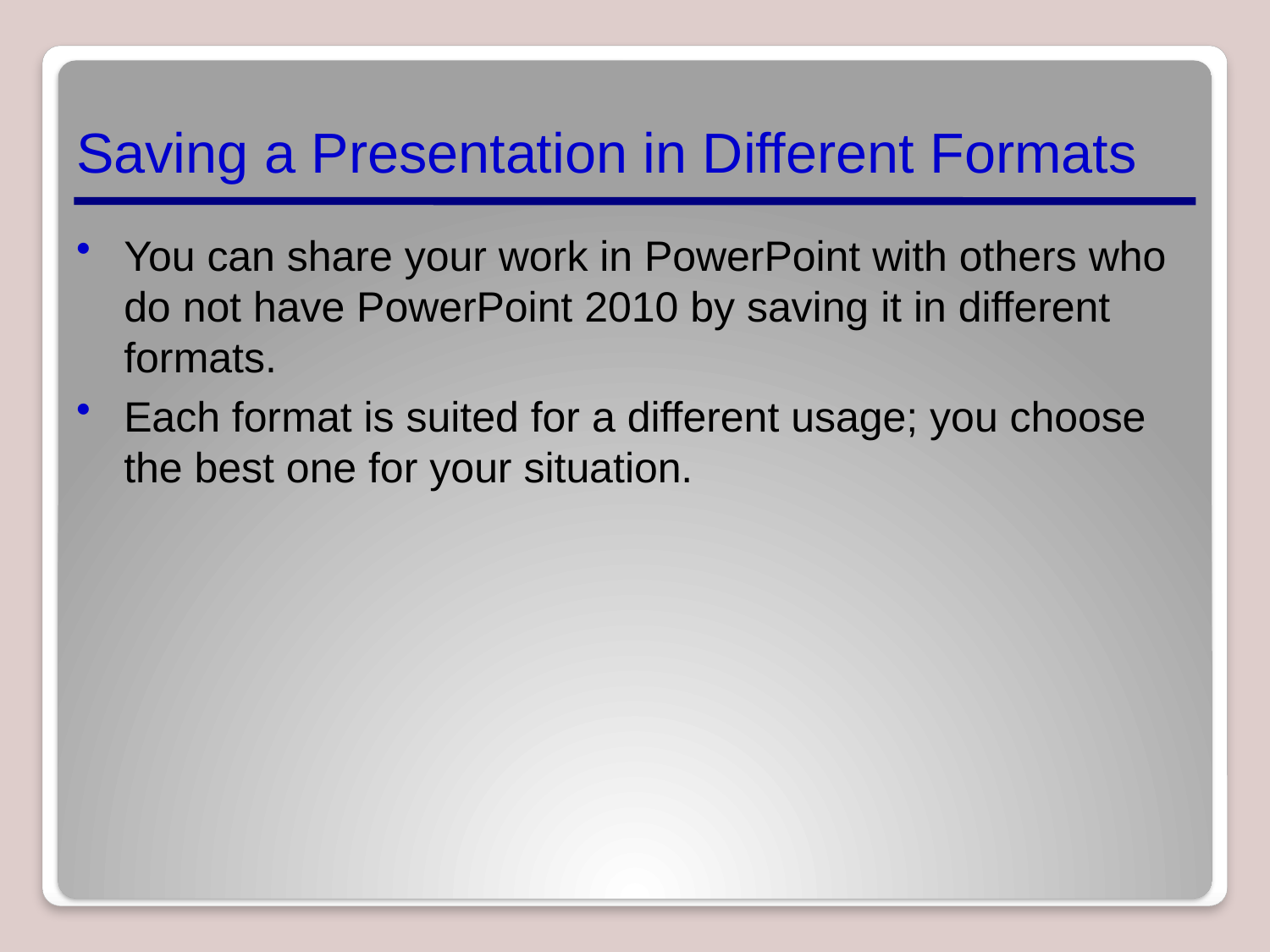

# Saving a Presentation in Different Formats
You can share your work in PowerPoint with others who do not have PowerPoint 2010 by saving it in different formats.
Each format is suited for a different usage; you choose the best one for your situation.